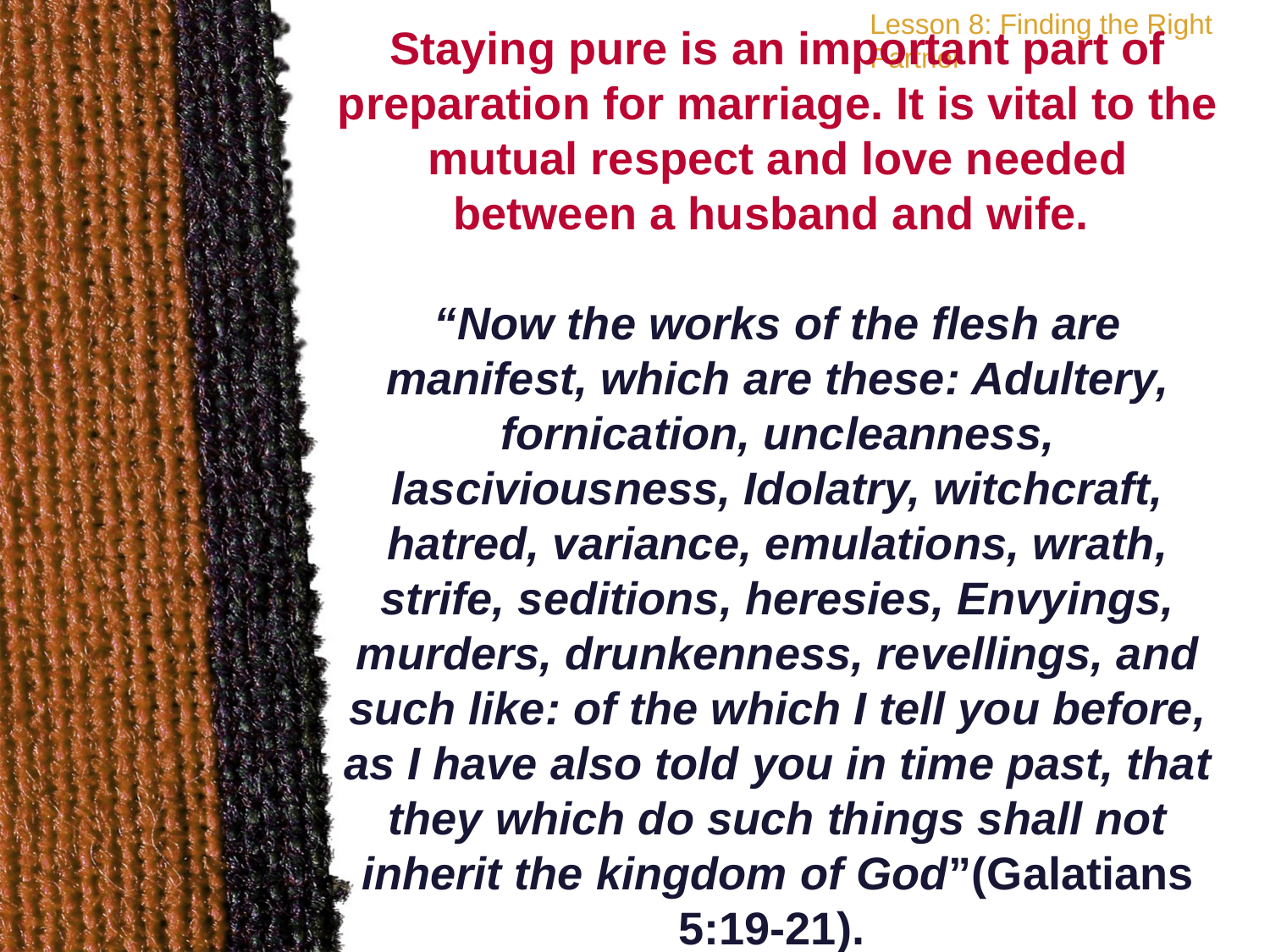

Lesson 8: Finding the Right Partner
Staying pure is an important part of preparation for marriage. It is vital to the mutual respect and love needed between a husband and wife.

“Now the works of the flesh are manifest, which are these: Adultery, fornication, uncleanness, lasciviousness, Idolatry, witchcraft, hatred, variance, emulations, wrath, strife, seditions, heresies, Envyings, murders, drunkenness, revellings, and such like: of the which I tell you before, as I have also told you in time past, that they which do such things shall not inherit the kingdom of God”(Galatians 5:19-21).